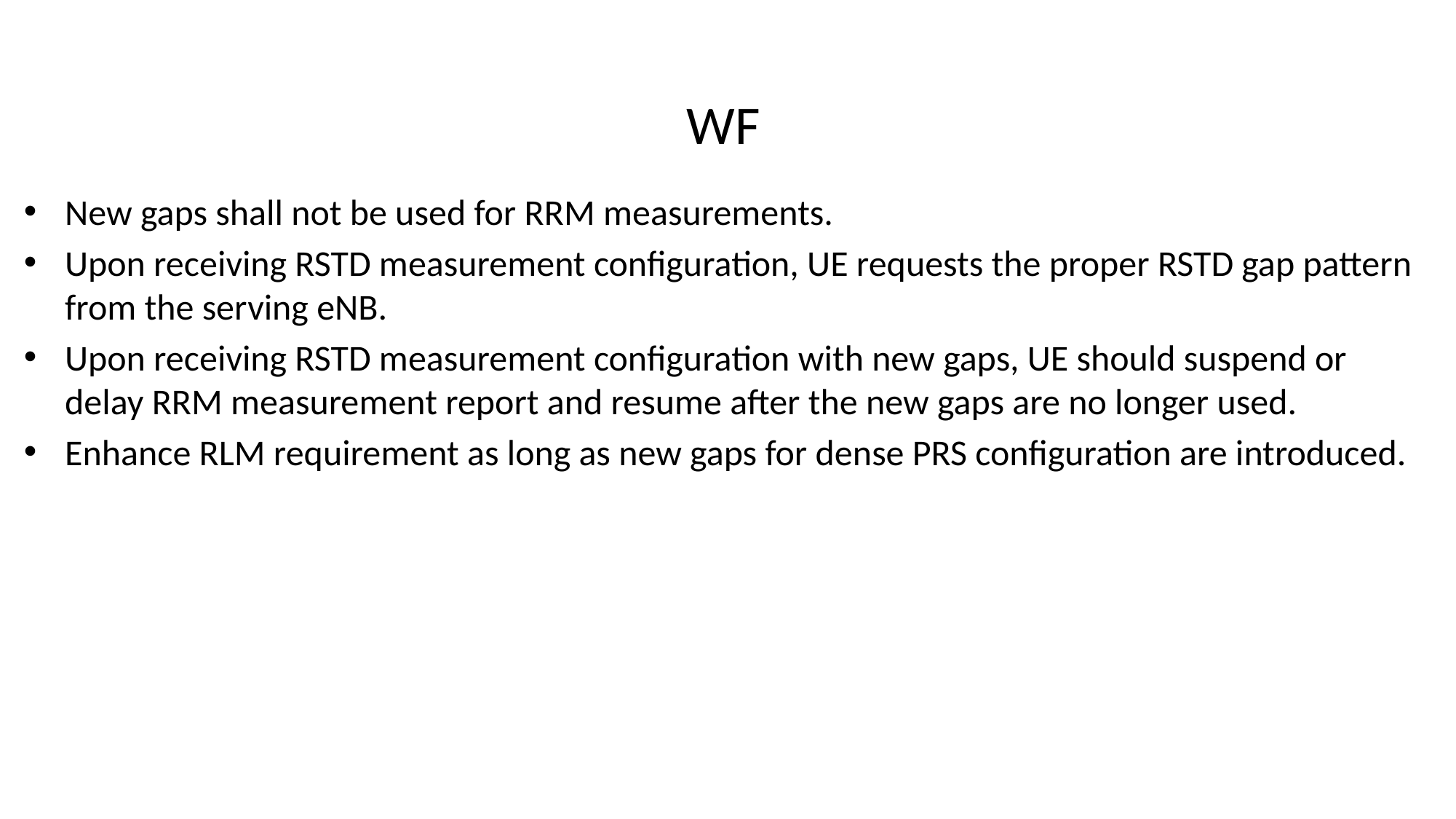

# WF
New gaps shall not be used for RRM measurements.
Upon receiving RSTD measurement configuration, UE requests the proper RSTD gap pattern from the serving eNB.
Upon receiving RSTD measurement configuration with new gaps, UE should suspend or delay RRM measurement report and resume after the new gaps are no longer used.
Enhance RLM requirement as long as new gaps for dense PRS configuration are introduced.